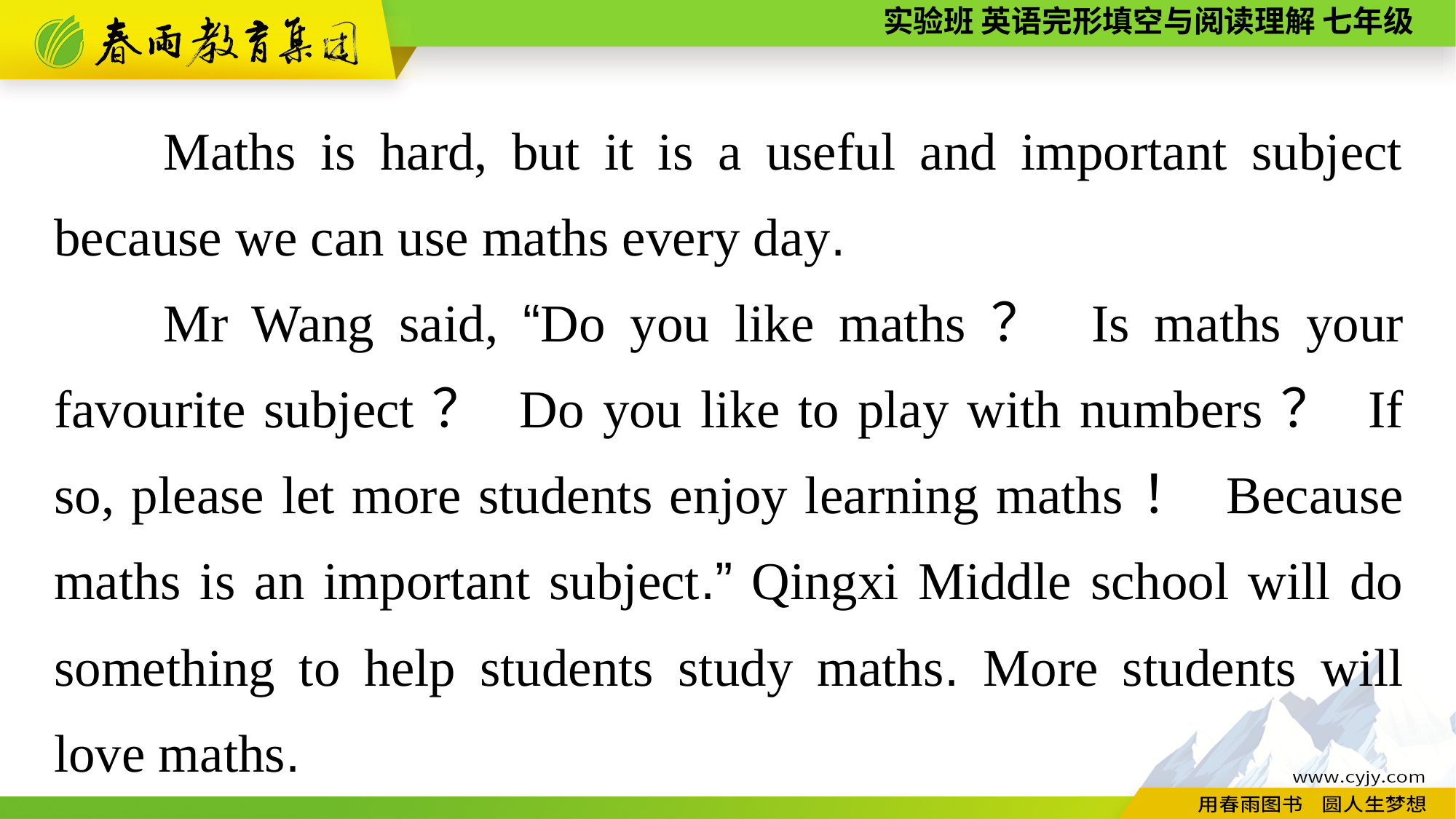

Maths is hard, but it is a useful and important subject because we can use maths every day.
Mr Wang said, “Do you like maths？ Is maths your favourite subject？ Do you like to play with numbers？ If so, please let more students enjoy learning maths！ Because maths is an important subject.” Qingxi Middle school will do something to help students study maths. More students will love maths.